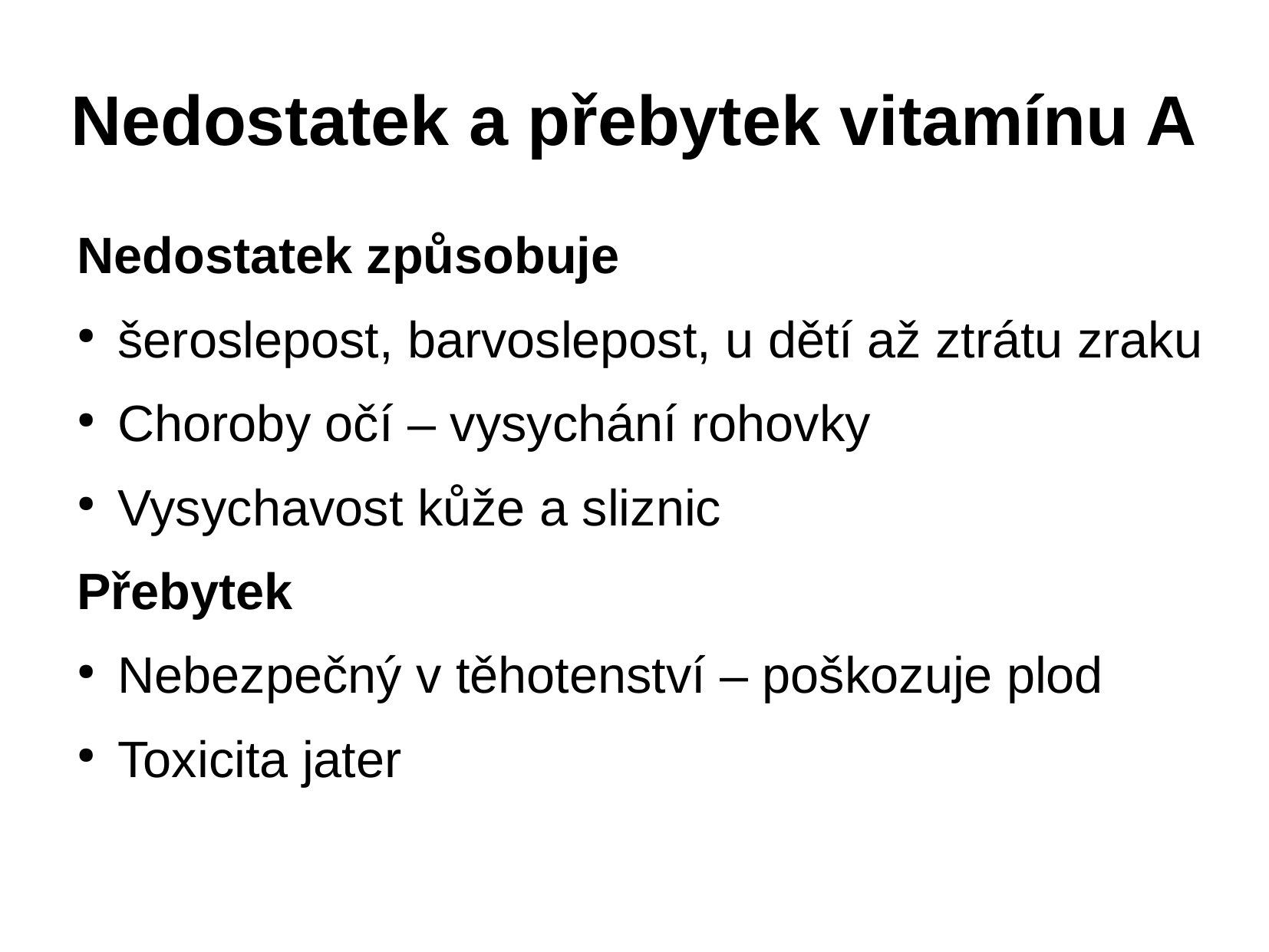

Nedostatek a přebytek vitamínu A
Nedostatek způsobuje
šeroslepost, barvoslepost, u dětí až ztrátu zraku
Choroby očí – vysychání rohovky
Vysychavost kůže a sliznic
Přebytek
Nebezpečný v těhotenství – poškozuje plod
Toxicita jater